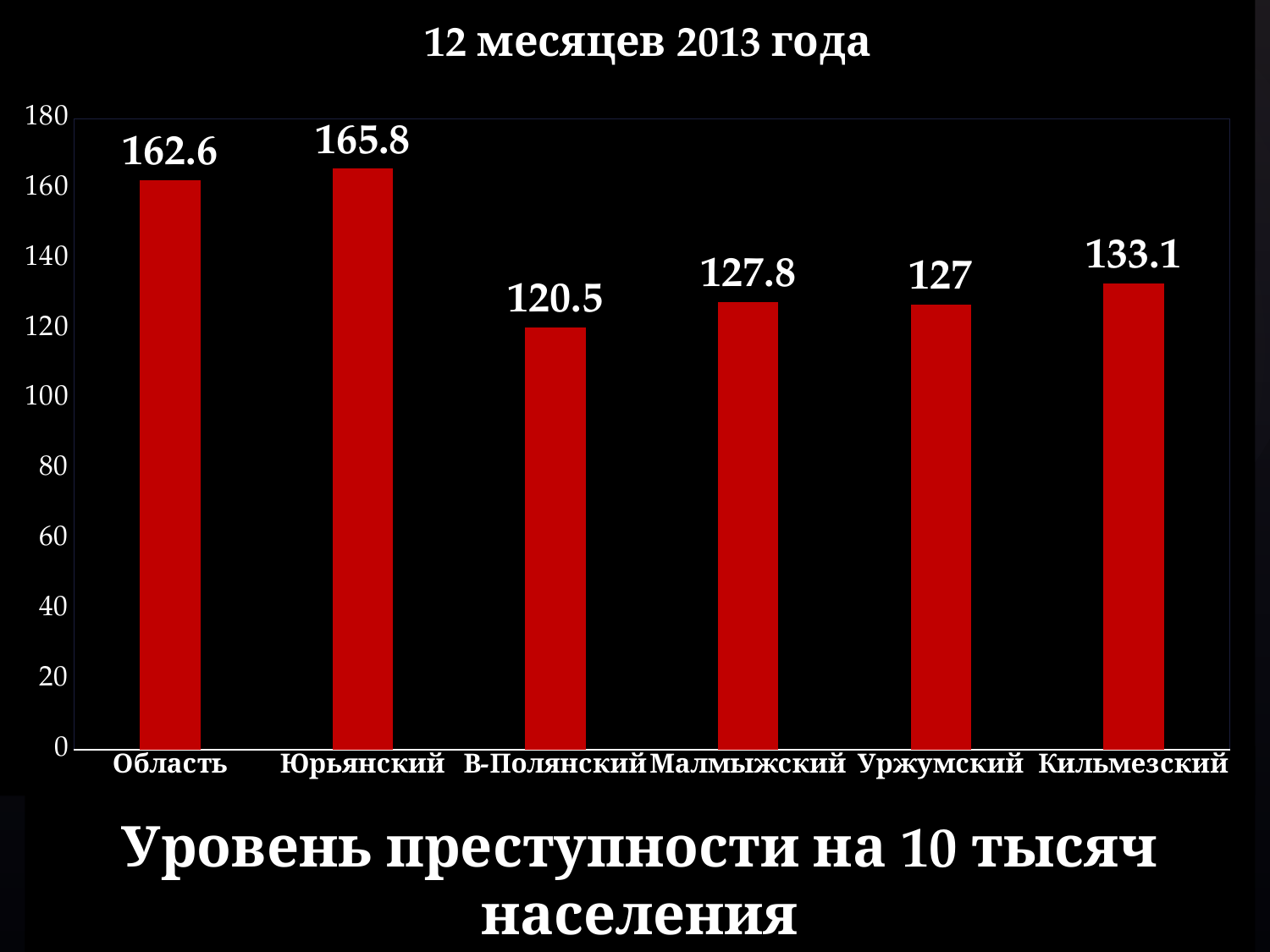

### Chart: 12 месяцев 2013 года

| Category | 2013 |
|---|---|
| Область | 162.6 |
| Юрьянский | 165.8 |
| В-Полянский | 120.5 |
| Малмыжский | 127.8 |
| Уржумский | 127.0 |
| Кильмезский | 133.1 |
# Уровень преступности на 10 тысяч населения